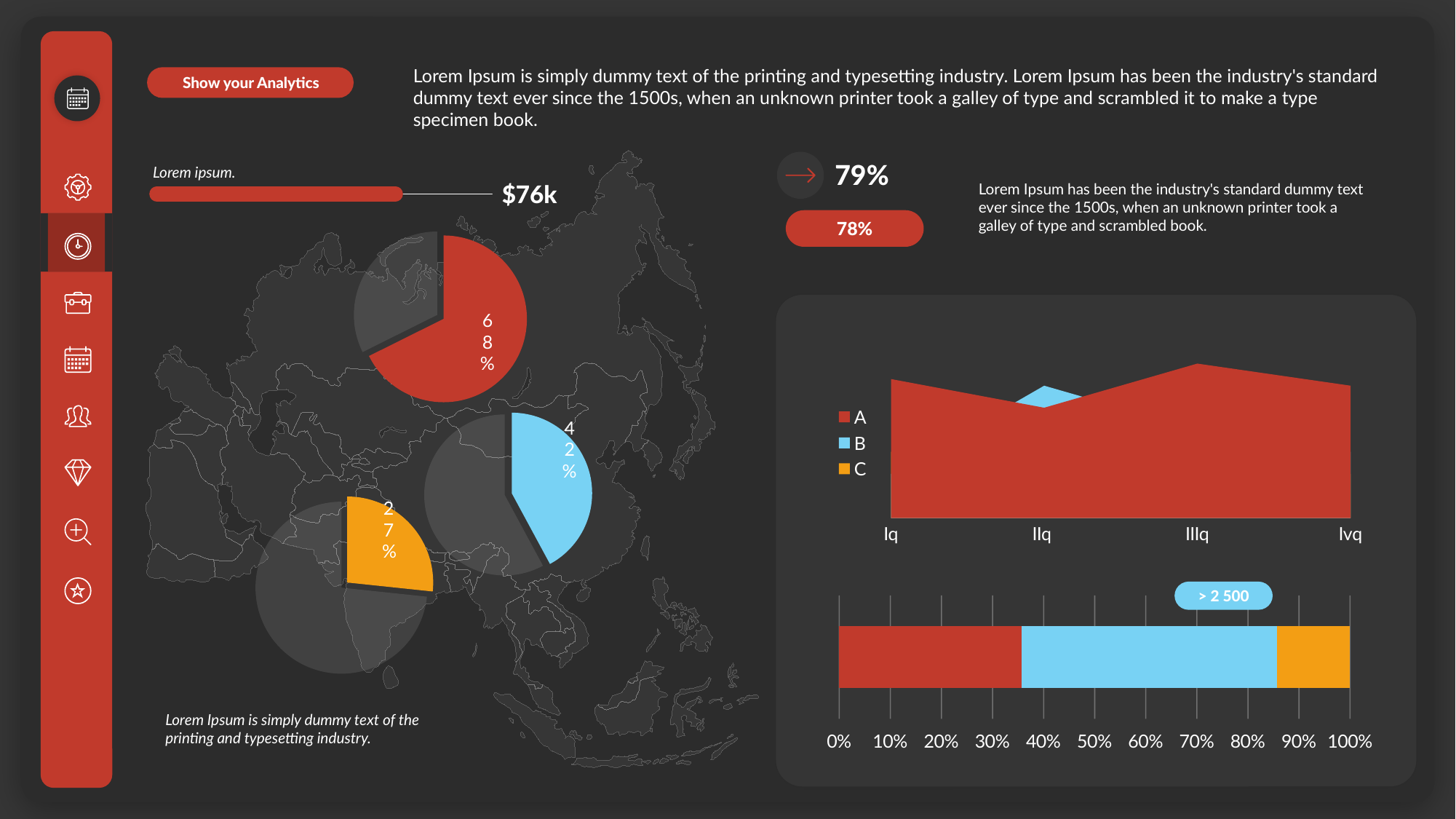

Lorem Ipsum is simply dummy text of the printing and typesetting industry. Lorem Ipsum has been the industry's standard dummy text ever since the 1500s, when an unknown printer took a galley of type and scrambled it to make a type specimen book.

Show your Analytics

79%

Lorem ipsum.

$76k

Lorem Ipsum has been the industry's standard dummy text ever since the 1500s, when an unknown printer took a galley of type and scrambled book.
78%

### Chart

| Category | Sales |
|---|---|
| Market Saze A | 23.0 |
| Market Saze B | 11.0 |

### Chart

| Category | A | B | C |
|---|---|---|---|
| Iq | 6.3 | 2.0 | 3.0 |
| IIq  | 5.0 | 6.0 | 4.0 |
| IIIq | 7.0 | 4.0 | 2.0 |
| Ivq | 6.0 | 3.0 | 2.0 |

### Chart

| Category | Sales |
|---|---|
| Market Saze A | 8.0 |
| Market Saze B | 11.0 |

### Chart

| Category | Sales |
|---|---|
| Market Saze A | 4.0 |
| Market Saze B | 11.0 |

> 2 500

### Chart

| Category | Sales | Column1 | Column2 |
|---|---|---|---|
| Market Saze A | 5.0 | 7.0 | 2.0 |
Lorem Ipsum is simply dummy text of the printing and typesetting industry.